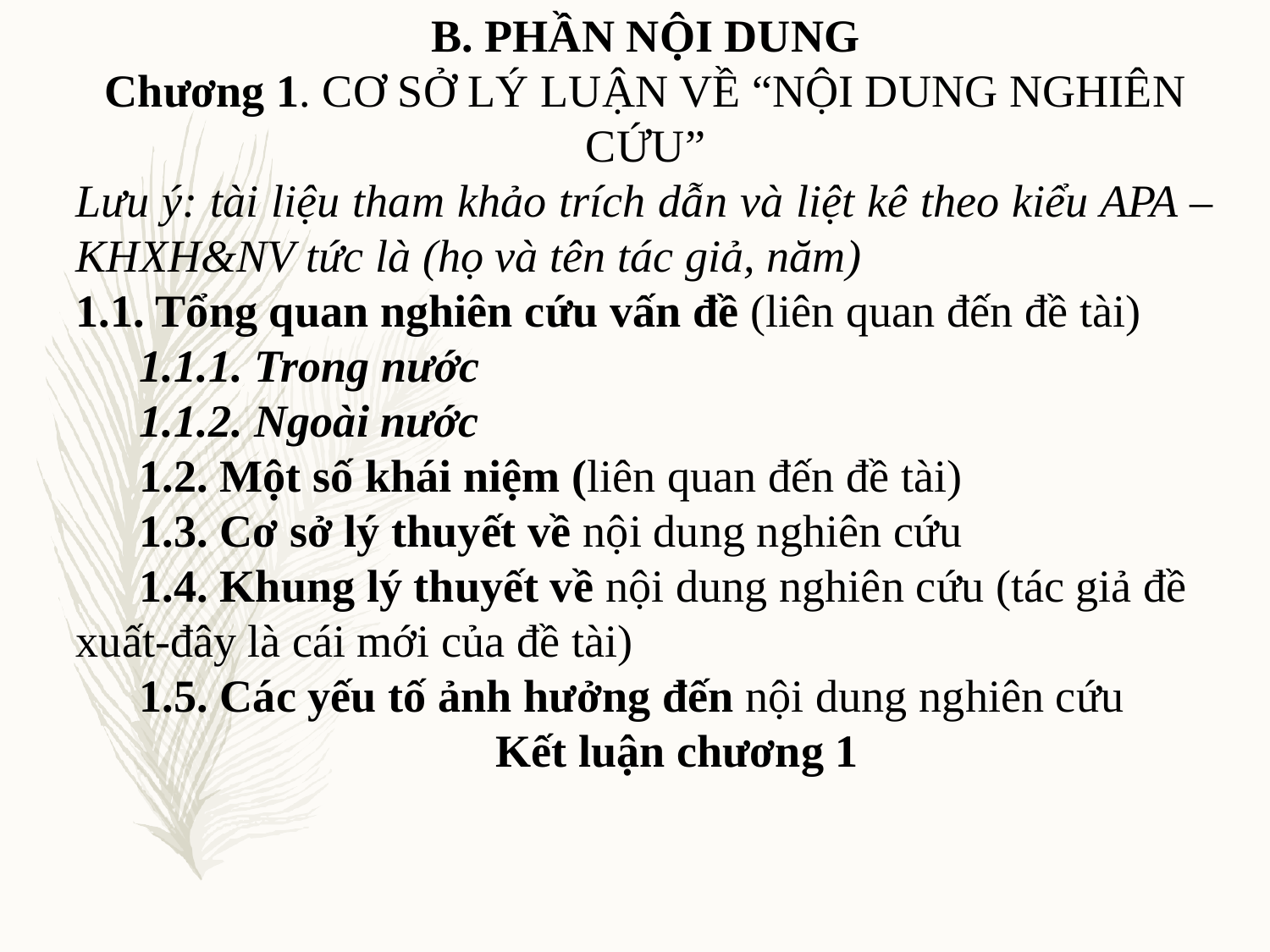

B. PHẦN NỘI DUNG
Chương 1. CƠ SỞ LÝ LUẬN VỀ “NỘI DUNG NGHIÊN CỨU”
Lưu ý: tài liệu tham khảo trích dẫn và liệt kê theo kiểu APA – KHXH&NV tức là (họ và tên tác giả, năm)
1.1. Tổng quan nghiên cứu vấn đề (liên quan đến đề tài)
1.1.1. Trong nước
1.1.2. Ngoài nước
1.2. Một số khái niệm (liên quan đến đề tài)
1.3. Cơ sở lý thuyết về nội dung nghiên cứu
1.4. Khung lý thuyết về nội dung nghiên cứu (tác giả đề xuất-đây là cái mới của đề tài)
1.5. Các yếu tố ảnh hưởng đến nội dung nghiên cứu
Kết luận chương 1